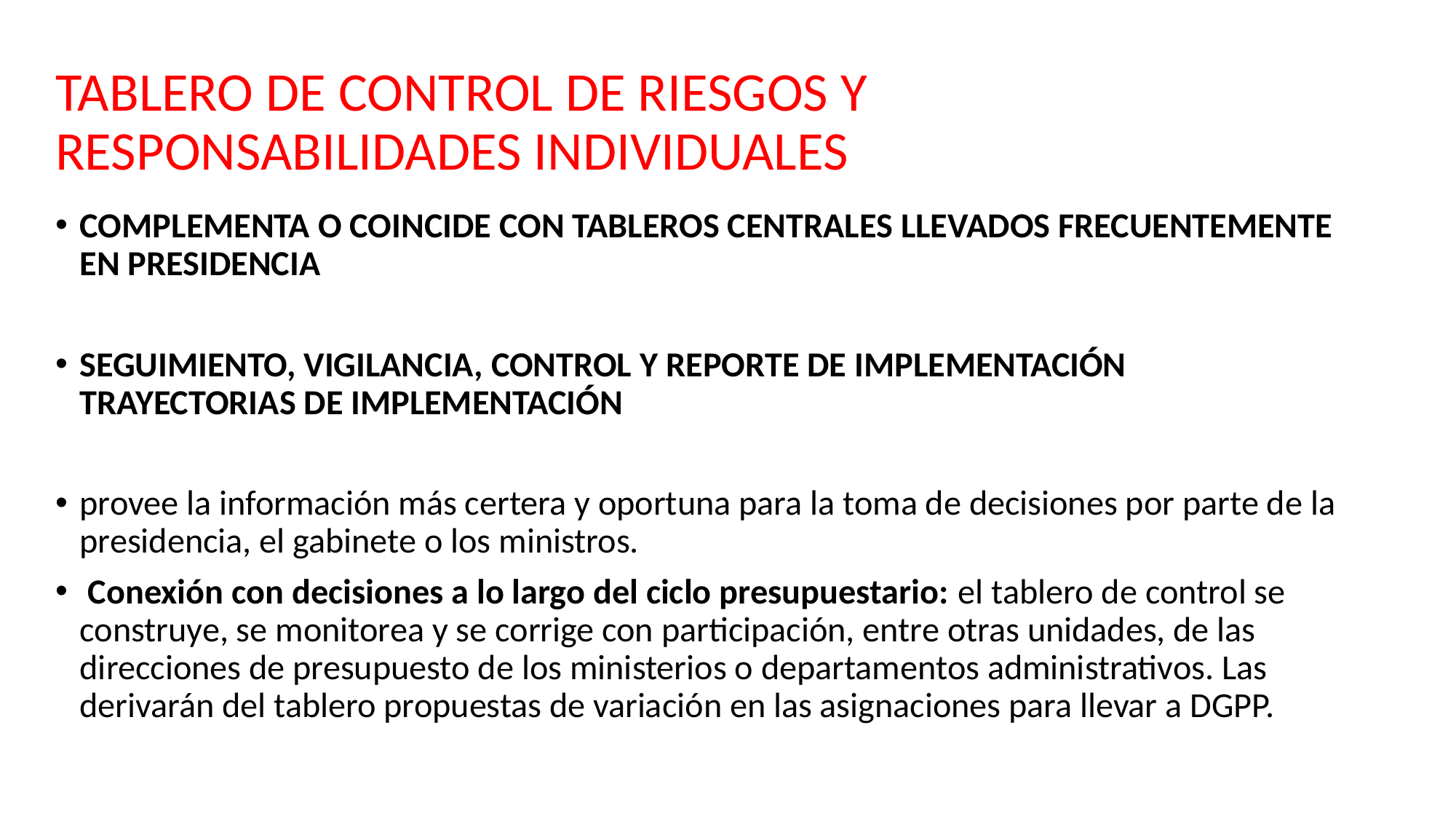

# TABLERO DE CONTROL DE RIESGOS Y RESPONSABILIDADES INDIVIDUALES
COMPLEMENTA O COINCIDE CON TABLEROS CENTRALES LLEVADOS FRECUENTEMENTE EN PRESIDENCIA

SEGUIMIENTO, VIGILANCIA, CONTROL Y REPORTE DE IMPLEMENTACIÓN TRAYECTORIAS DE IMPLEMENTACIÓN

provee la información más certera y oportuna para la toma de decisiones por parte de la presidencia, el gabinete o los ministros.
 Conexión con decisiones a lo largo del ciclo presupuestario: el tablero de control se construye, se monitorea y se corrige con participación, entre otras unidades, de las direcciones de presupuesto de los ministerios o departamentos administrativos. Las derivarán del tablero propuestas de variación en las asignaciones para llevar a DGPP.